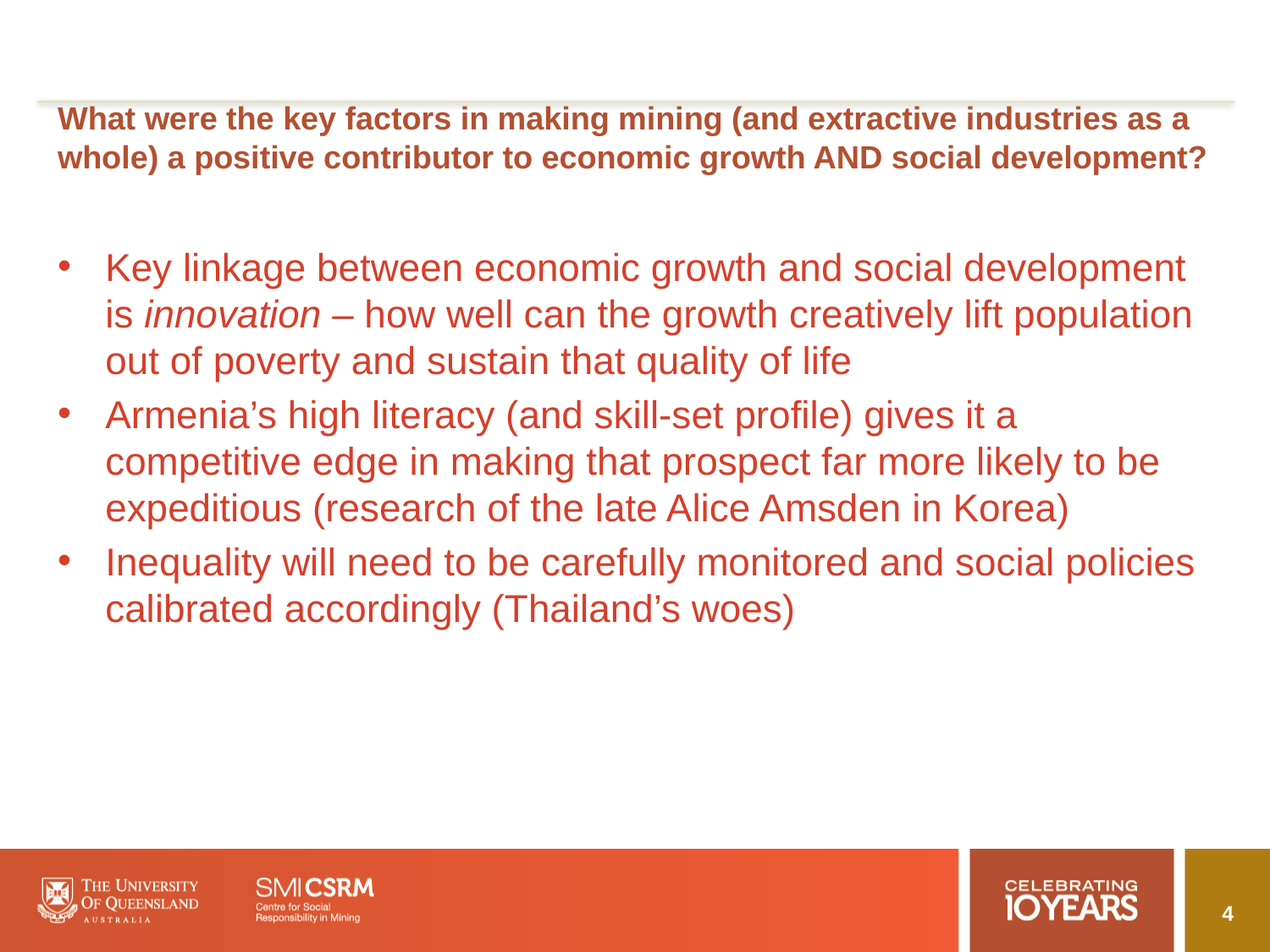

# What were the key factors in making mining (and extractive industries as a whole) a positive contributor to economic growth AND social development?
Key linkage between economic growth and social development is innovation – how well can the growth creatively lift population out of poverty and sustain that quality of life
Armenia’s high literacy (and skill-set profile) gives it a competitive edge in making that prospect far more likely to be expeditious (research of the late Alice Amsden in Korea)
Inequality will need to be carefully monitored and social policies calibrated accordingly (Thailand’s woes)